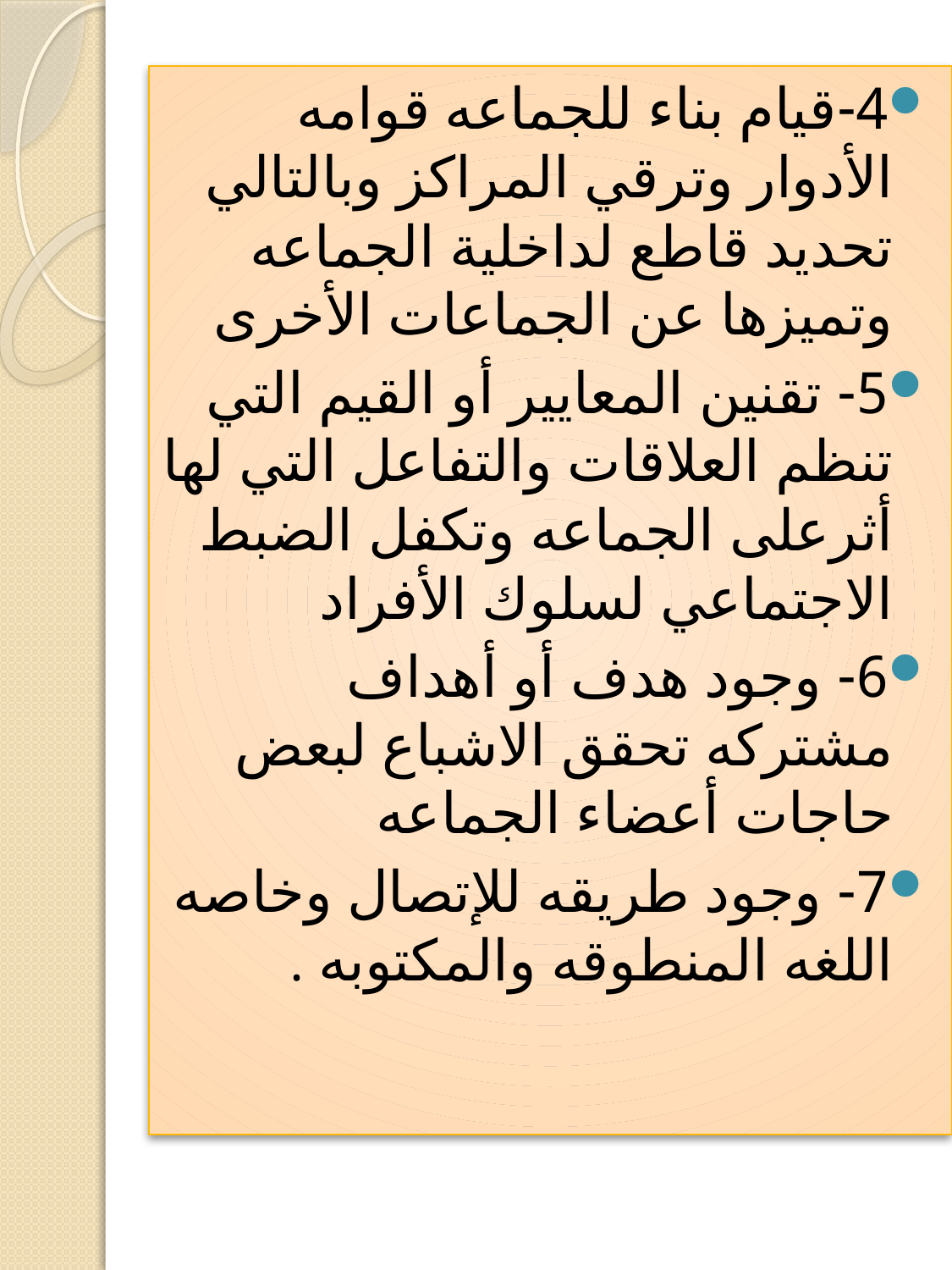

4-قيام بناء للجماعه قوامه الأدوار وترقي المراكز وبالتالي تحديد قاطع لداخلية الجماعه وتميزها عن الجماعات الأخرى
5- تقنين المعايير أو القيم التي تنظم العلاقات والتفاعل التي لها أثرعلى الجماعه وتكفل الضبط الاجتماعي لسلوك الأفراد
6- وجود هدف أو أهداف مشتركه تحقق الاشباع لبعض حاجات أعضاء الجماعه
7- وجود طريقه للإتصال وخاصه اللغه المنطوقه والمكتوبه .